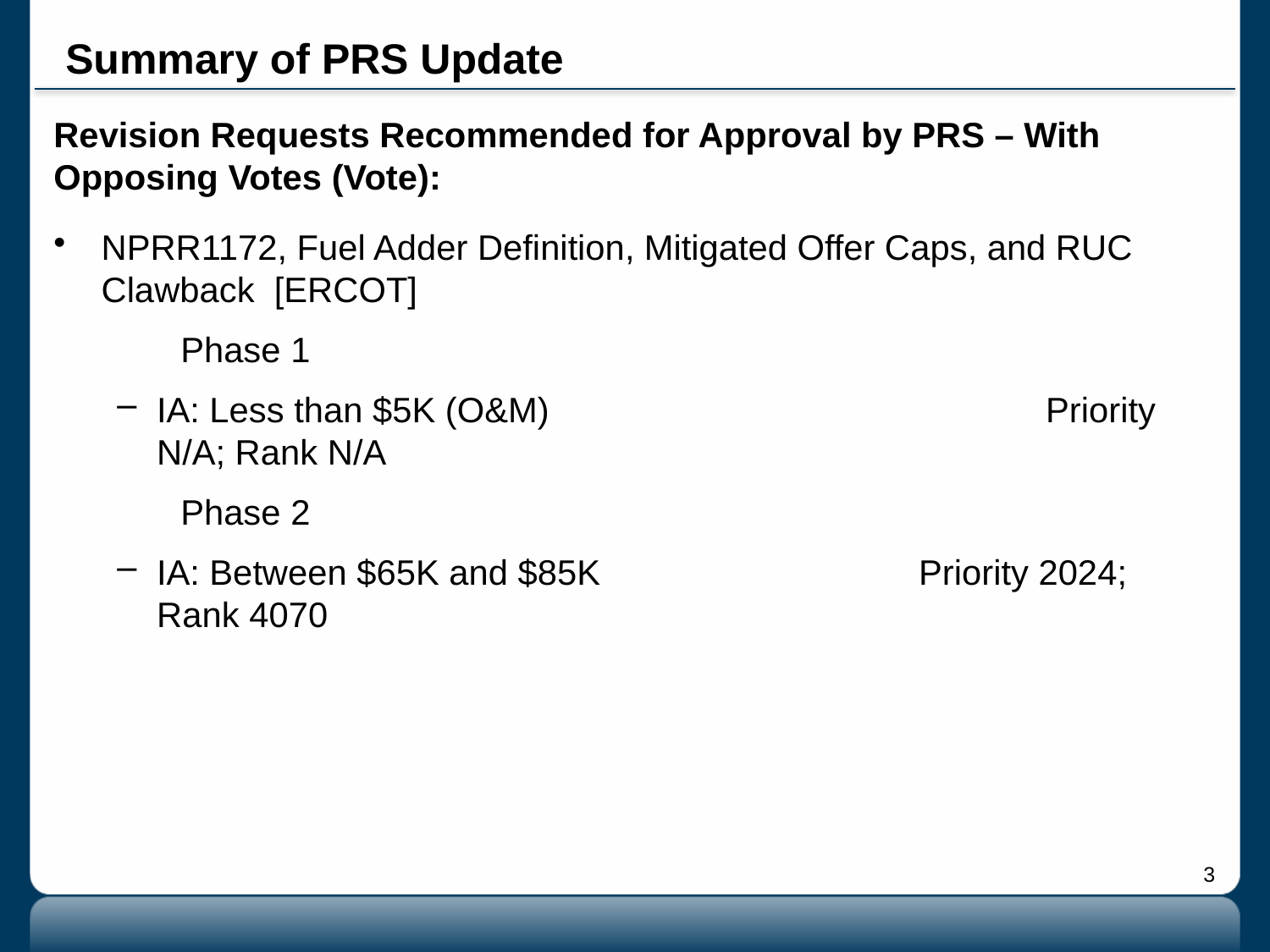

# Summary of PRS Update
Revision Requests Recommended for Approval by PRS – With Opposing Votes (Vote):
NPRR1172, Fuel Adder Definition, Mitigated Offer Caps, and RUC Clawback  [ERCOT]
	Phase 1
IA: Less than $5K (O&M)				Priority N/A; Rank N/A
	Phase 2
IA: Between $65K and $85K			Priority 2024; Rank 4070